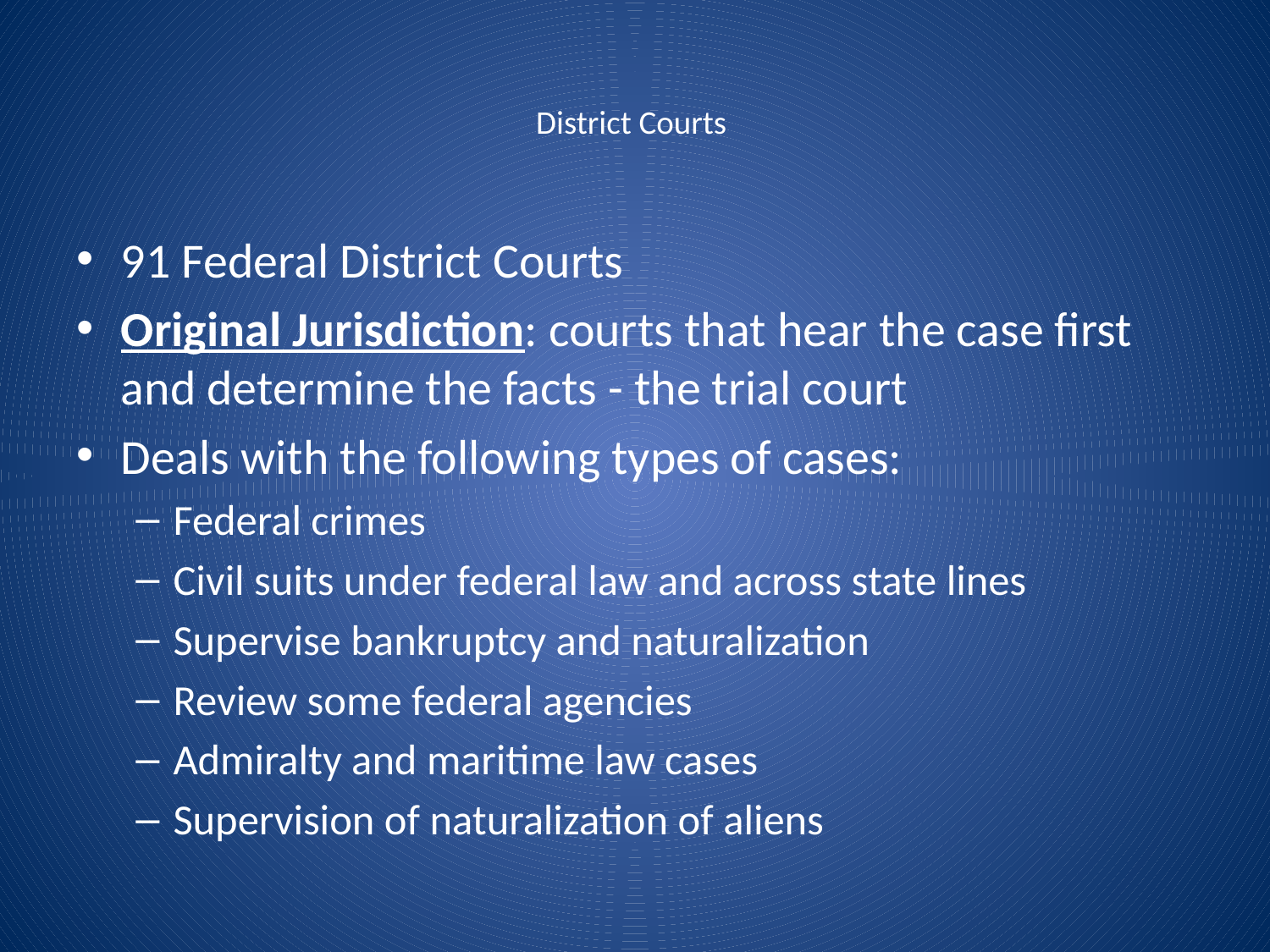

# District Courts
91 Federal District Courts
Original Jurisdiction: courts that hear the case first and determine the facts - the trial court
Deals with the following types of cases:
Federal crimes
Civil suits under federal law and across state lines
Supervise bankruptcy and naturalization
Review some federal agencies
Admiralty and maritime law cases
Supervision of naturalization of aliens